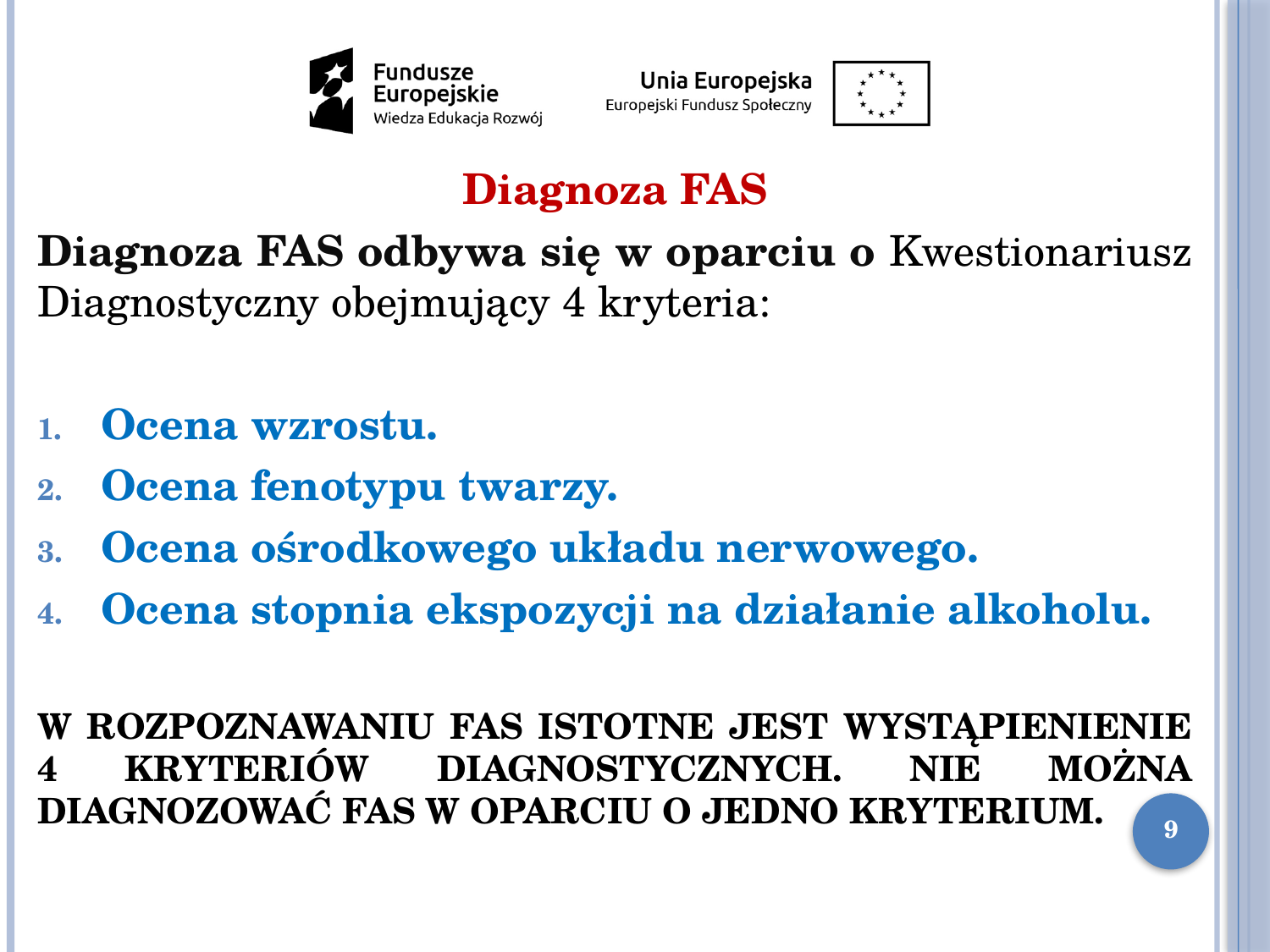

Diagnoza FAS
Diagnoza FAS odbywa się w oparciu o Kwestionariusz Diagnostyczny obejmujący 4 kryteria:

Ocena wzrostu.
Ocena fenotypu twarzy.
Ocena ośrodkowego układu nerwowego.
Ocena stopnia ekspozycji na działanie alkoholu.

W ROZPOZNAWANIU FAS ISTOTNE JEST WYSTĄPIENIENIE 4 KRYTERIÓW DIAGNOSTYCZNYCH. NIE MOŻNA DIAGNOZOWAĆ FAS W OPARCIU O JEDNO KRYTERIUM.
9